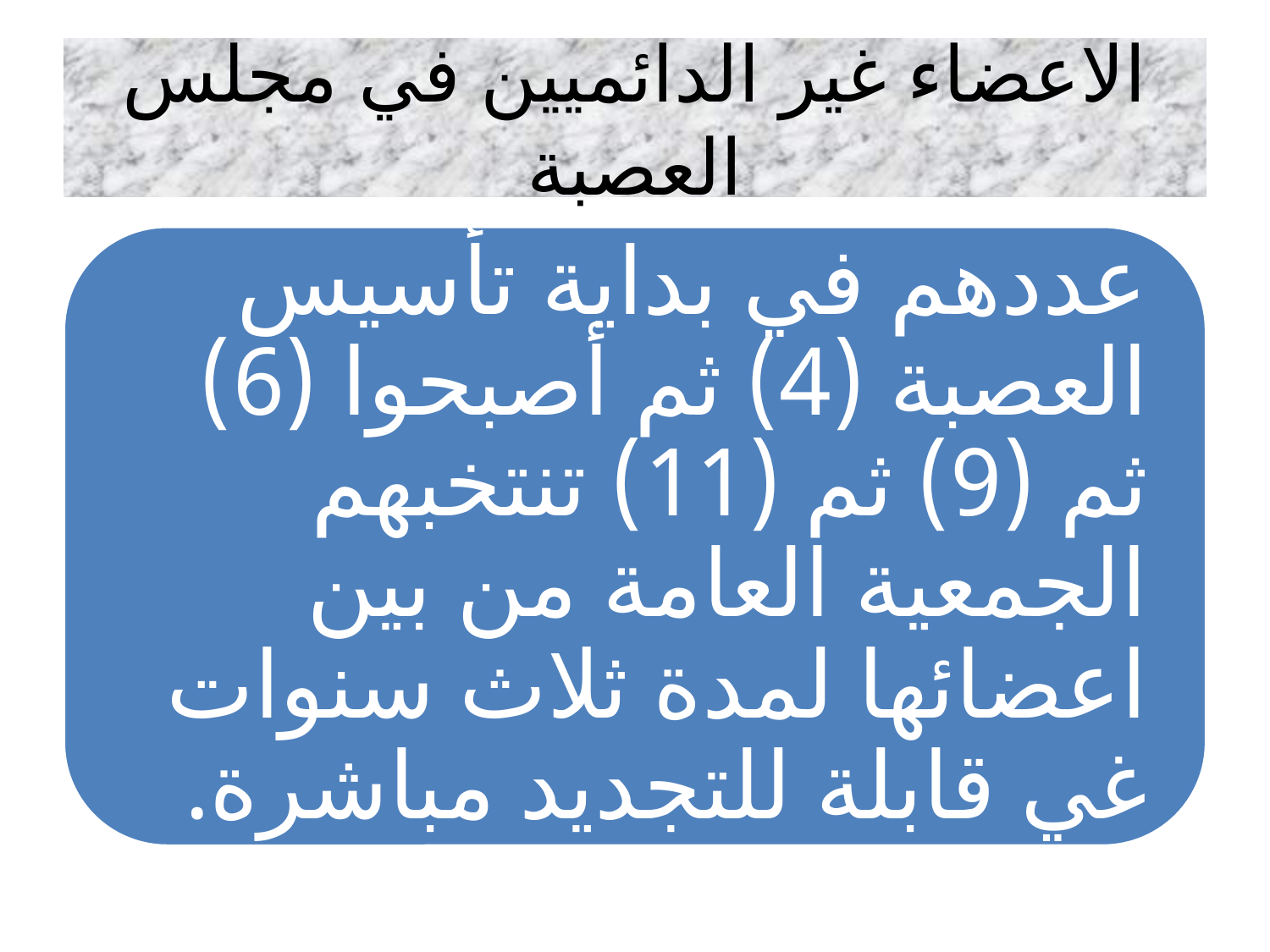

# الاعضاء غير الدائميين في مجلس العصبة
عددهم في بداية تأسيس العصبة (4) ثم أصبحوا (6) ثم (9) ثم (11) تنتخبهم الجمعية العامة من بين اعضائها لمدة ثلاث سنوات غي قابلة للتجديد مباشرة.